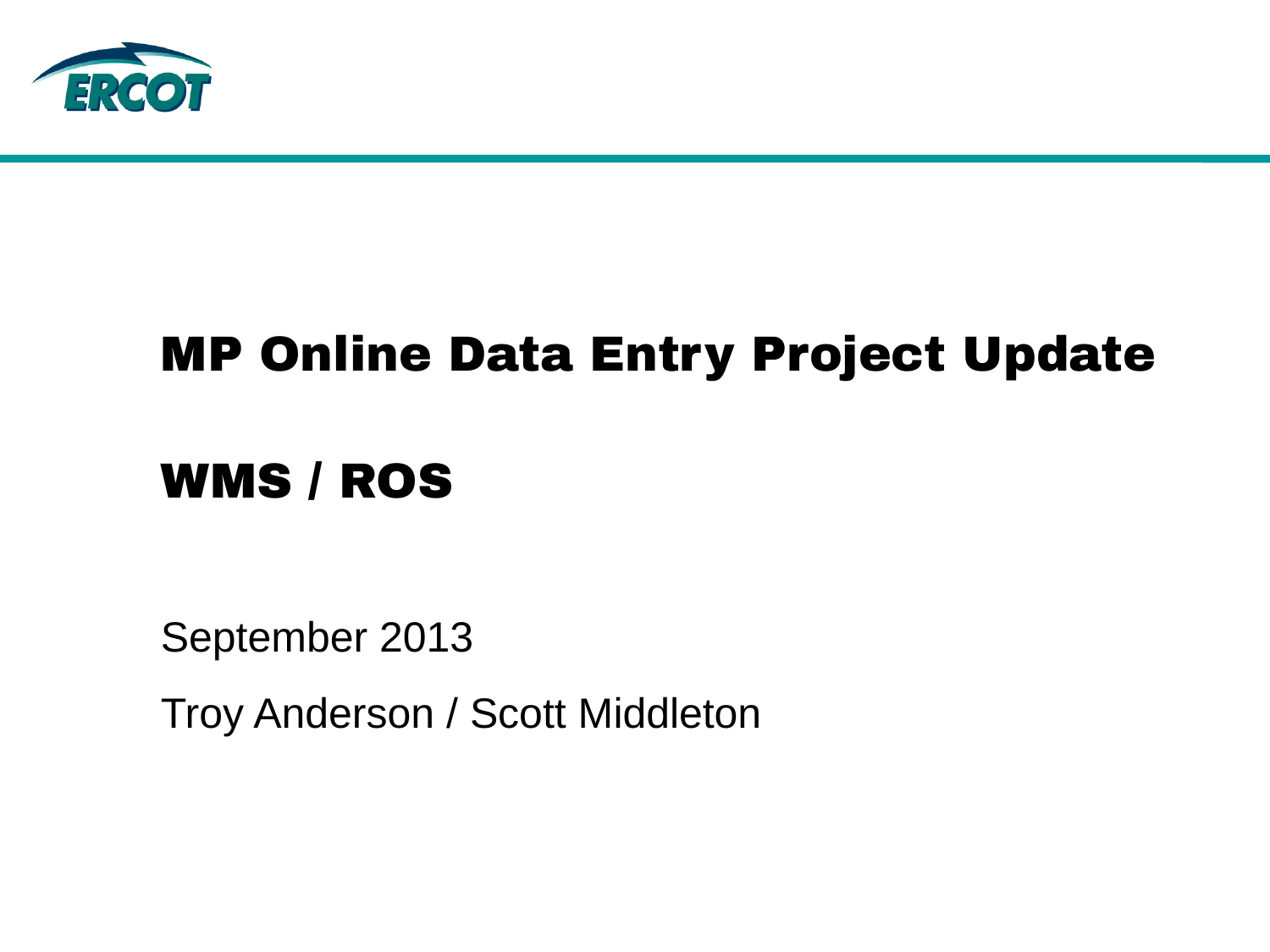

# MP Online Data Entry Project Update WMS / ROS September 2013 Troy Anderson / Scott Middleton